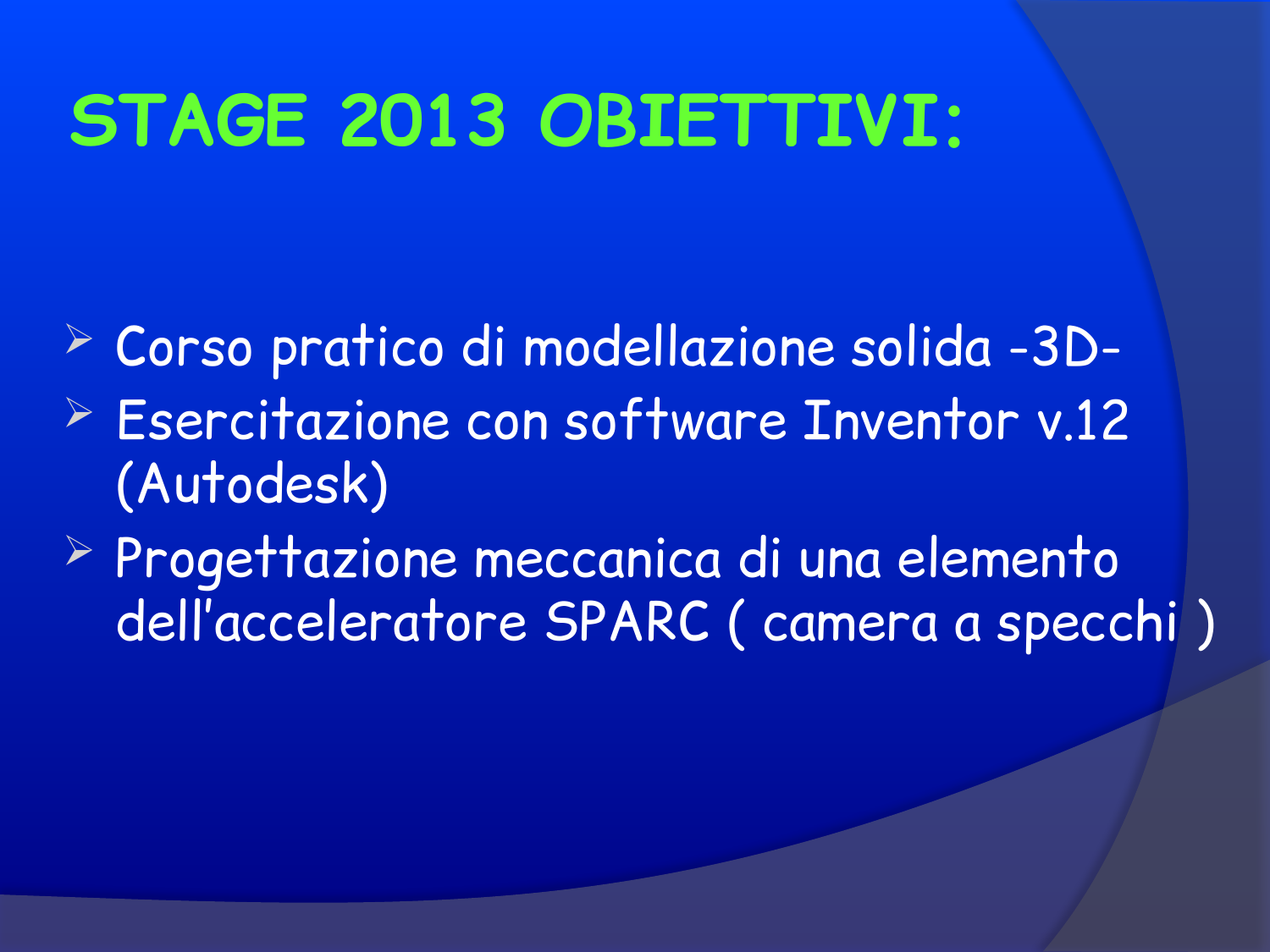

# STAGE 2013 OBIETTIVI:
Corso pratico di modellazione solida -3D-
Esercitazione con software Inventor v.12 (Autodesk)
Progettazione meccanica di una elemento dell’acceleratore SPARC ( camera a specchi )